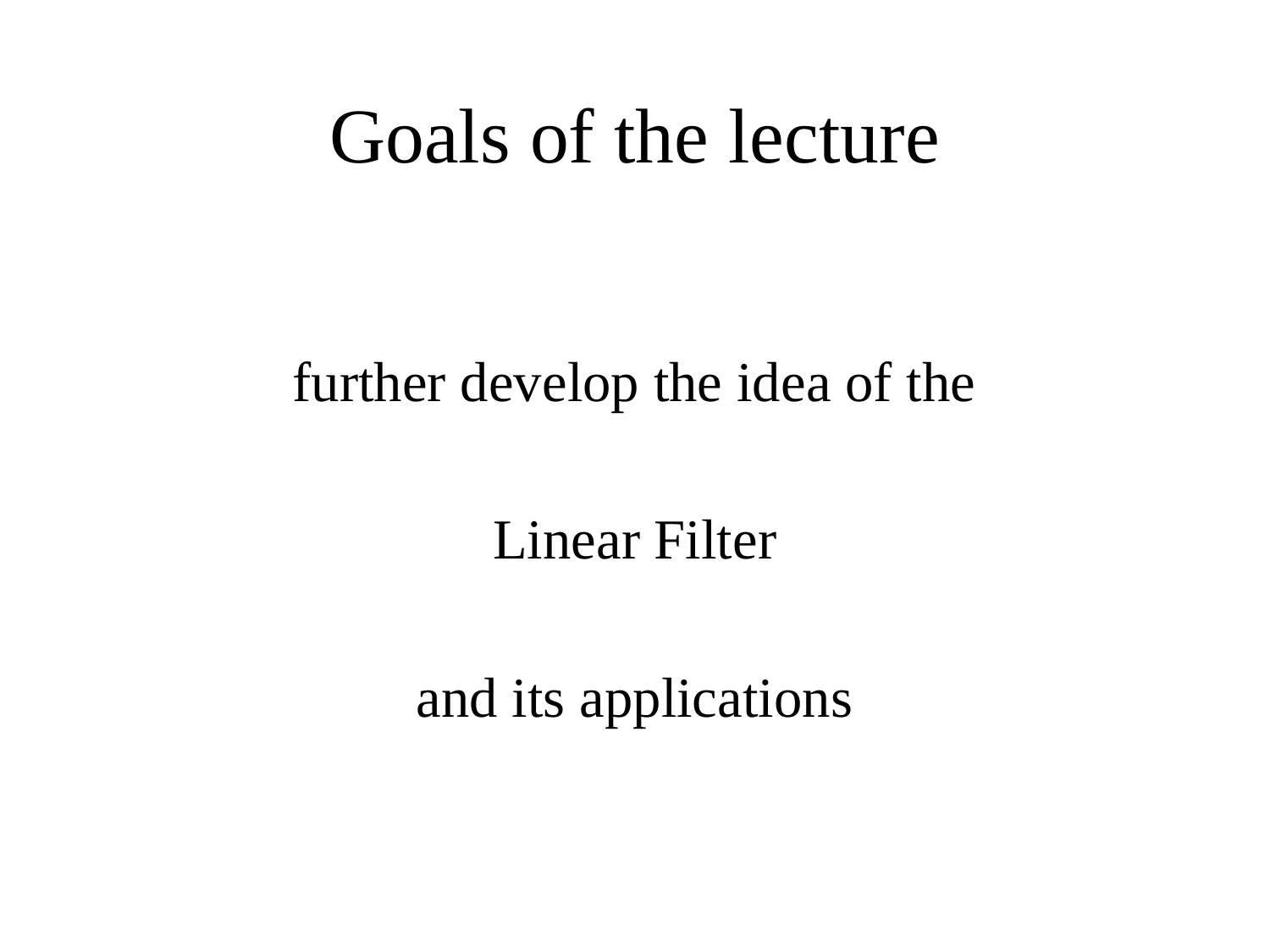

# Goals of the lecture
further develop the idea of the

Linear Filter

and its applications